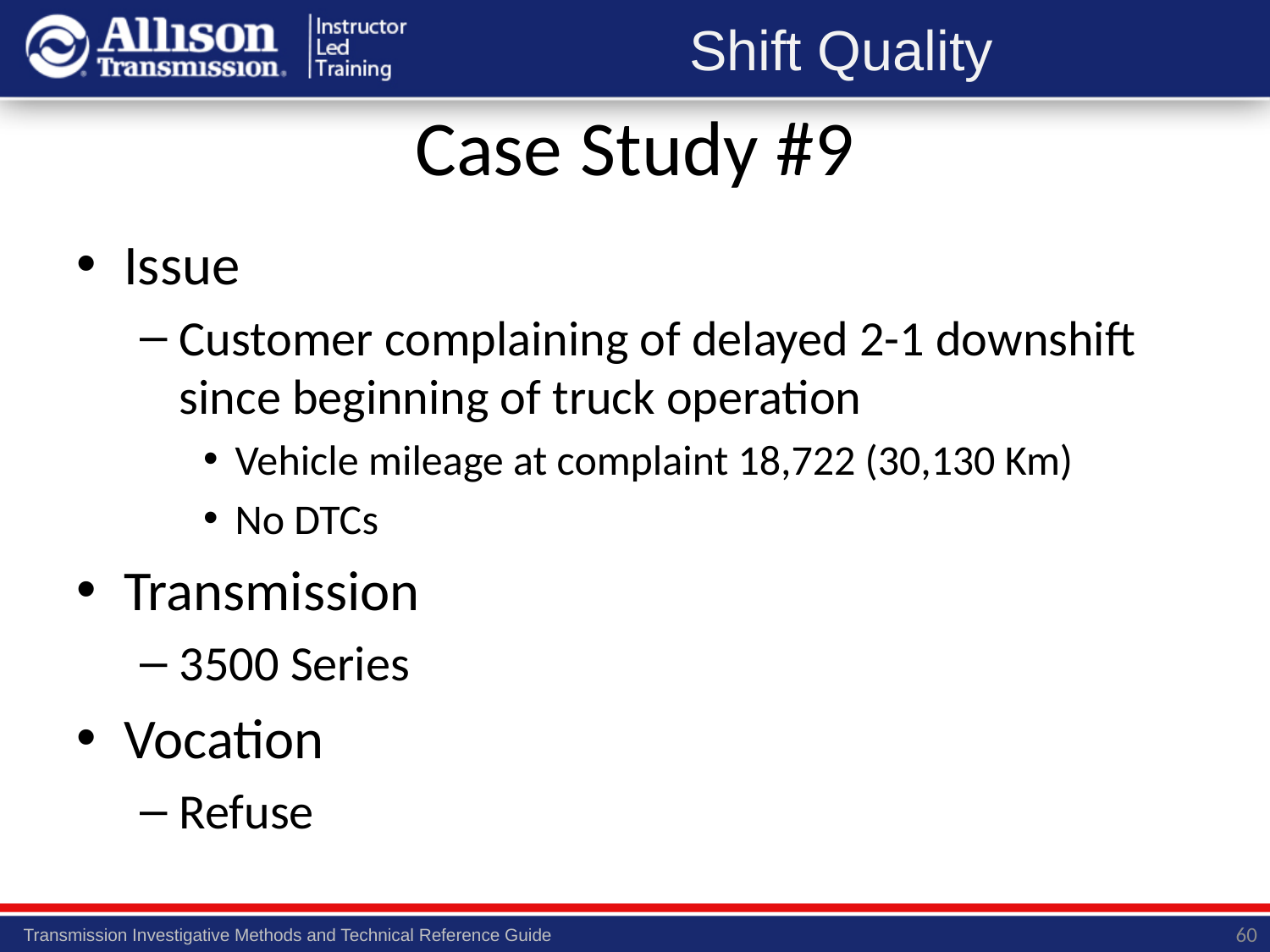

# Case Study #9
Issue
Customer complaining of delayed 2-1 downshift since beginning of truck operation
Vehicle mileage at complaint 18,722 (30,130 Km)
No DTCs
Transmission
3500 Series
Vocation
Refuse

60